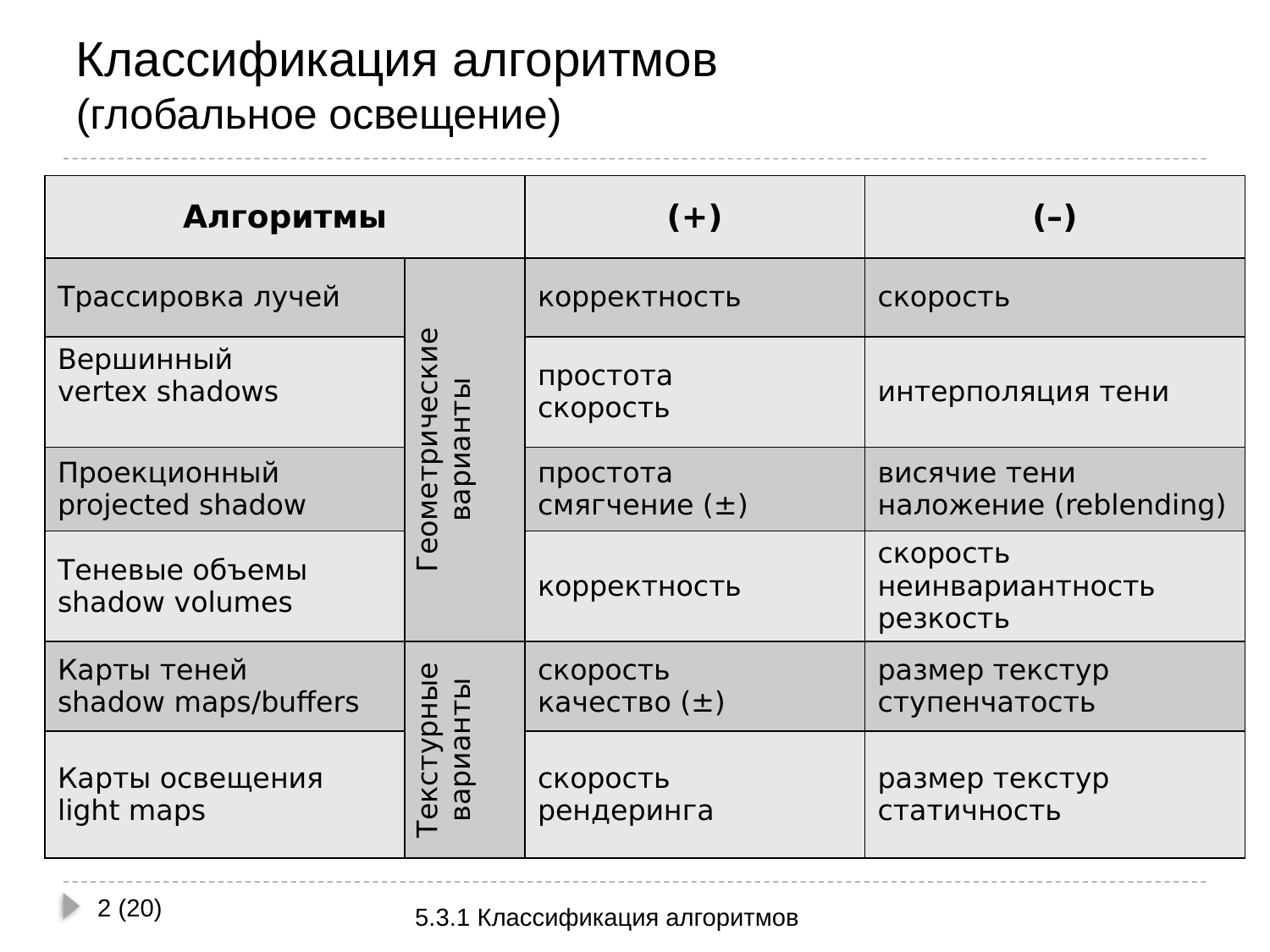

# Классификация алгоритмов (глобальное освещение)
| Алгоритмы |  | (+) | (–) |
| --- | --- | --- | --- |
| Трассировка лучей | Геометрические варианты | корректность | скорость |
| Вершинный vertex shadows |  | простота скорость | интерполяция тени |
| Проекционный projected shadow |  | простота смягчение (±) | висячие тени наложение (reblending) |
| Теневые объемы shadow volumes |  | корректность | скорость неинвариантность резкость |
| Карты теней shadow maps/buffers | Текстурные варианты | скорость качество (±) | размер текстур ступенчатость |
| Карты освещения light maps |  | скорость рендеринга | размер текстур статичность |
2 (20)
5.3.1 Классификация алгоритмов